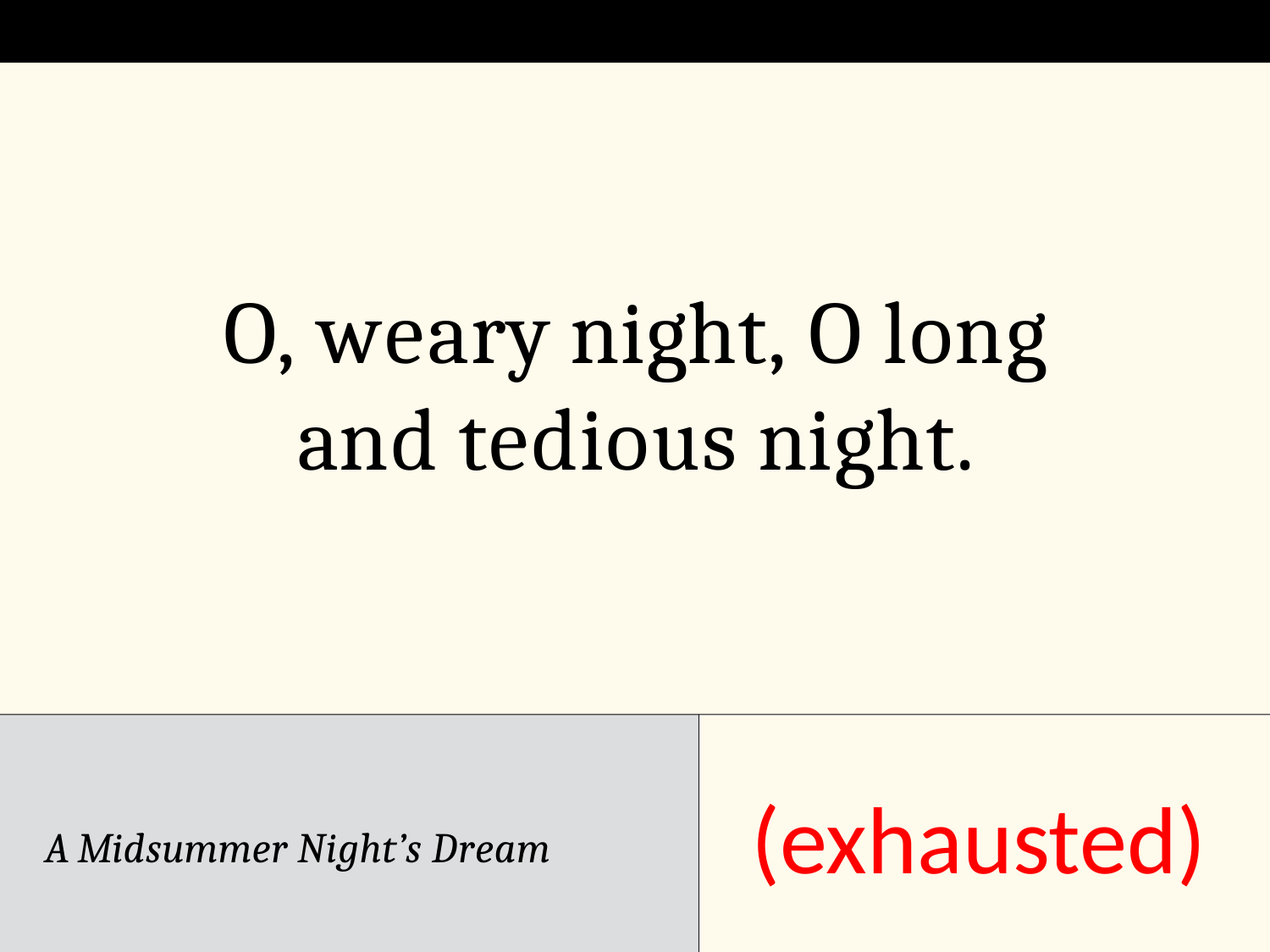

O, weary night, O long and tedious night.
(exhausted)
A Midsummer Night’s Dream